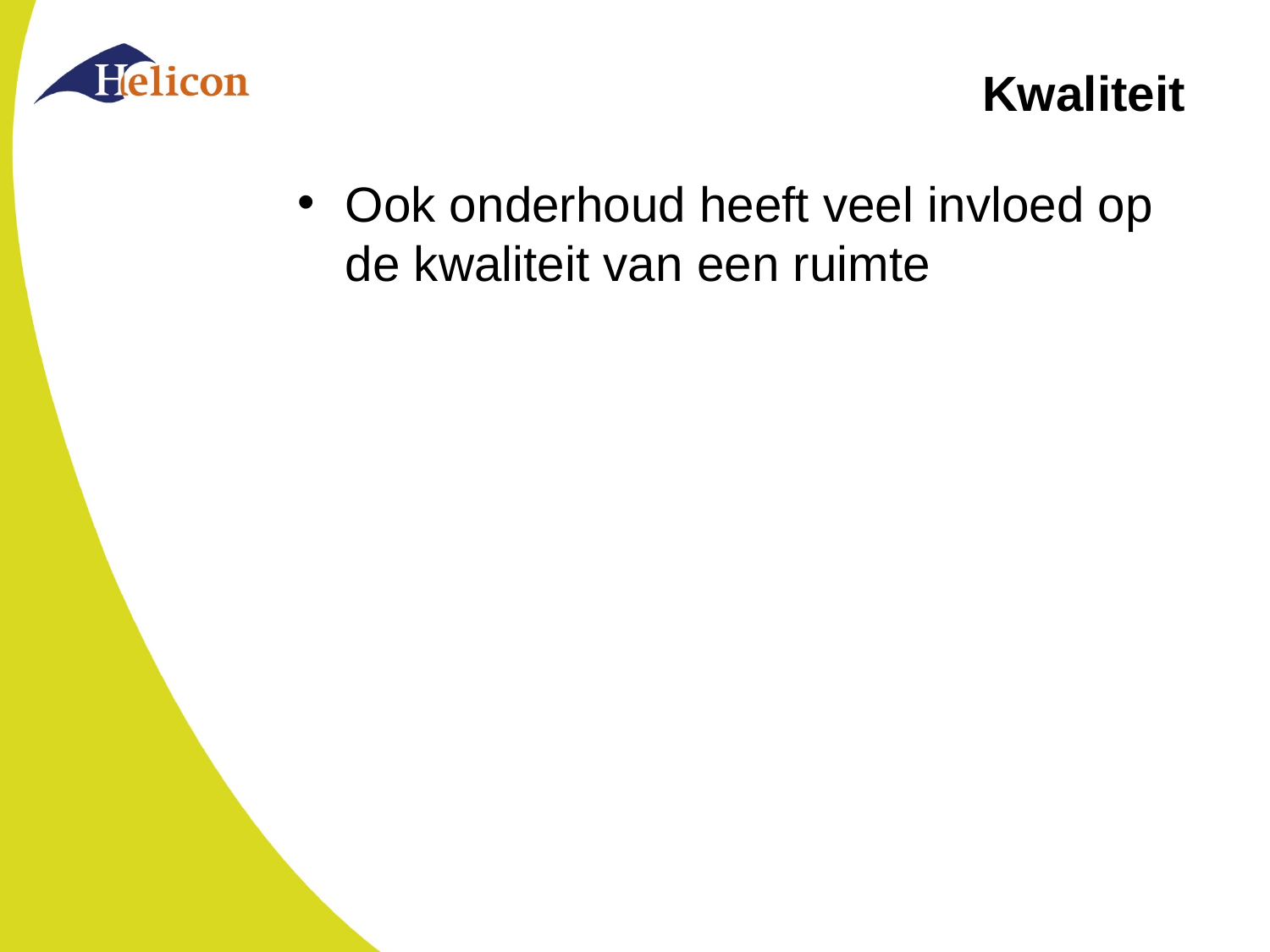

# Kwaliteit
Ook onderhoud heeft veel invloed op de kwaliteit van een ruimte